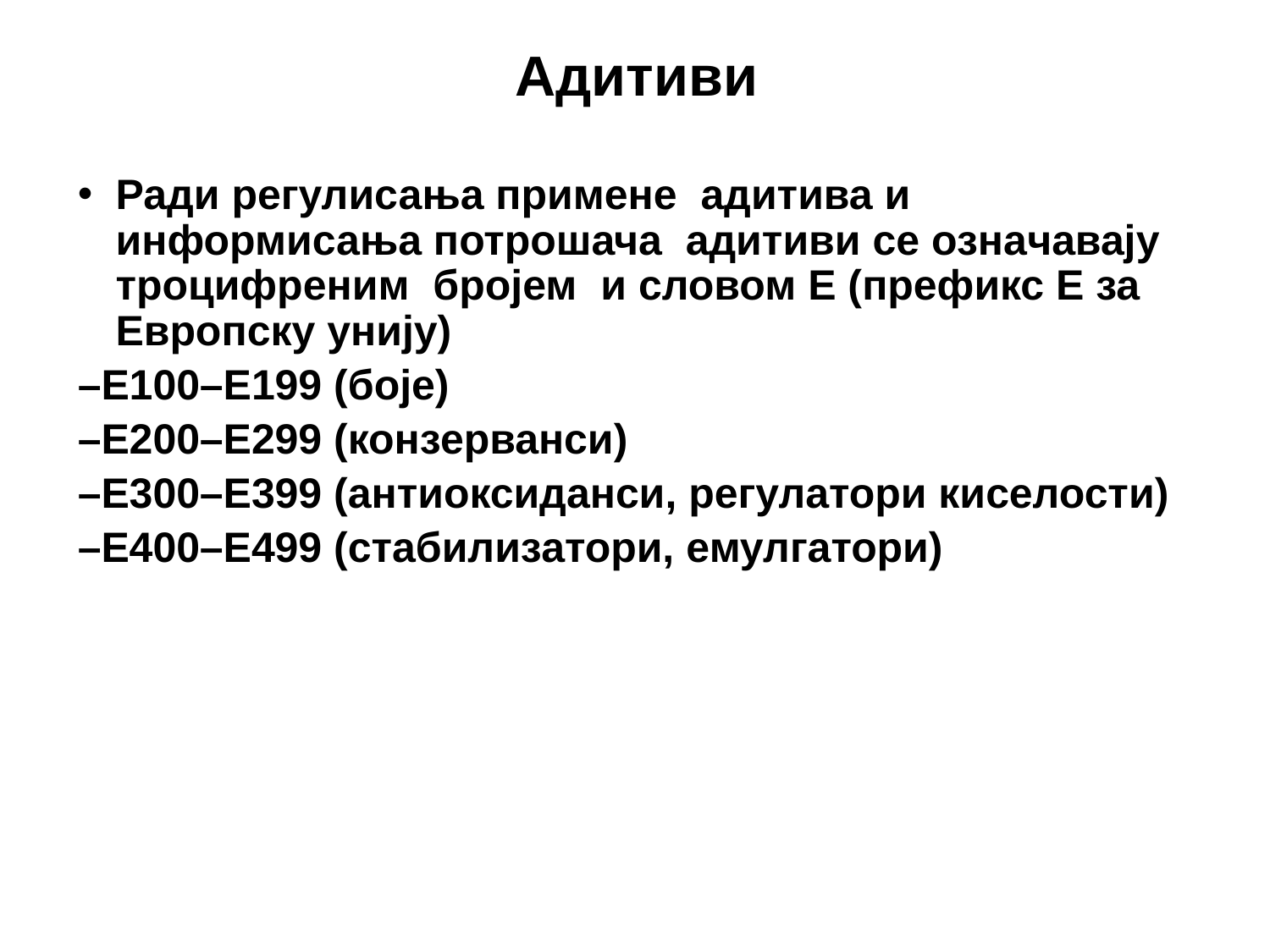

Адитиви
Ради регулисања примене  адитива и информисања потрошача  адитиви се означавају  троцифреним  бројем  и словом Е (префикс Е за Европску унију)
–Е100–Е199 (боје)
–Е200–Е299 (конзерванси)
–Е300–Е399 (антиоксиданси, регулатори киселости)
–Е400–Е499 (стабилизатори, емулгатори)